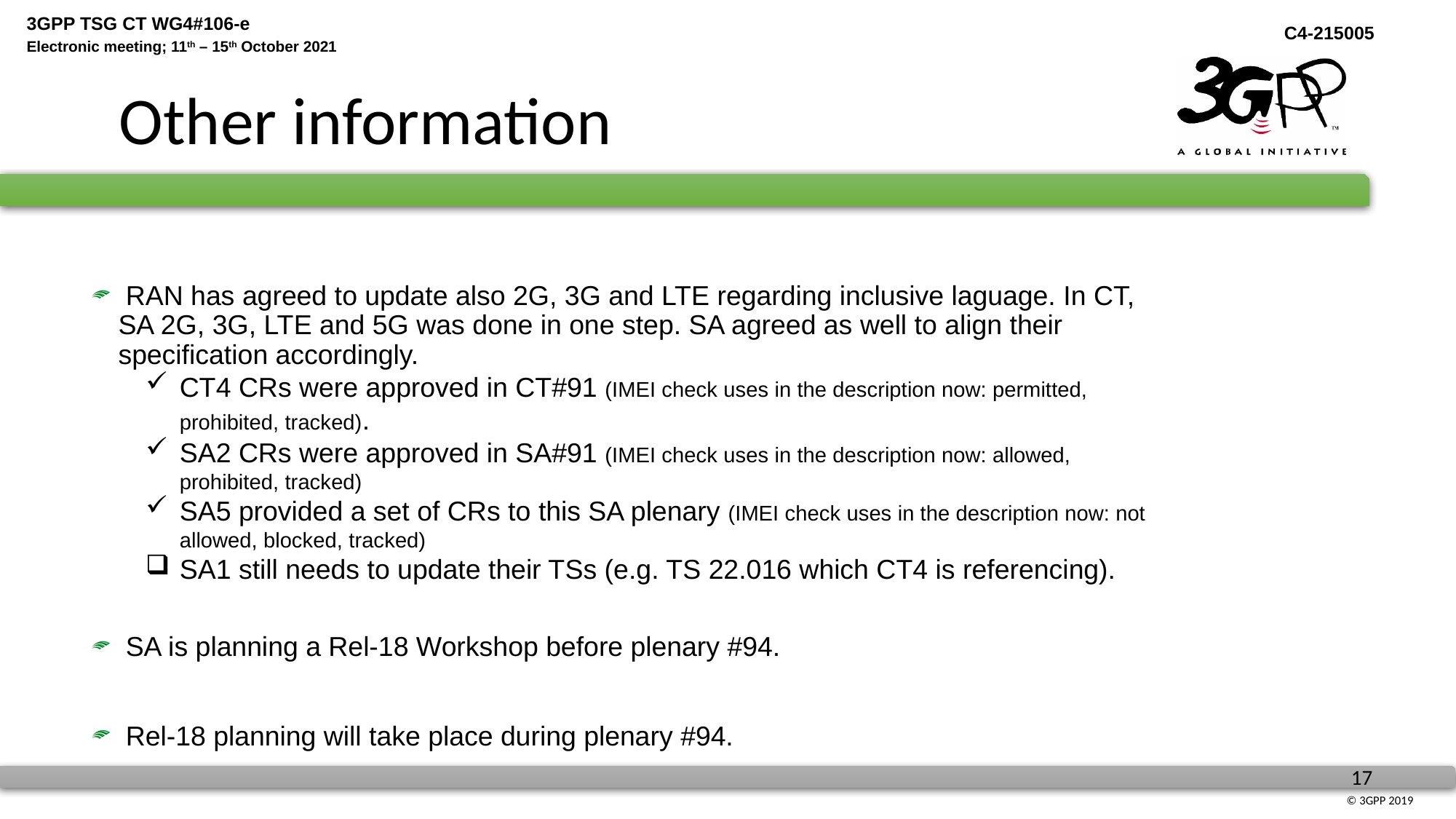

# Other information

 RAN has agreed to update also 2G, 3G and LTE regarding inclusive laguage. In CT, SA 2G, 3G, LTE and 5G was done in one step. SA agreed as well to align their specification accordingly.
CT4 CRs were approved in CT#91 (IMEI check uses in the description now: permitted, prohibited, tracked).
SA2 CRs were approved in SA#91 (IMEI check uses in the description now: allowed, prohibited, tracked)
SA5 provided a set of CRs to this SA plenary (IMEI check uses in the description now: not allowed, blocked, tracked)
SA1 still needs to update their TSs (e.g. TS 22.016 which CT4 is referencing).

 SA is planning a Rel-18 Workshop before plenary #94.

 Rel-18 planning will take place during plenary #94.